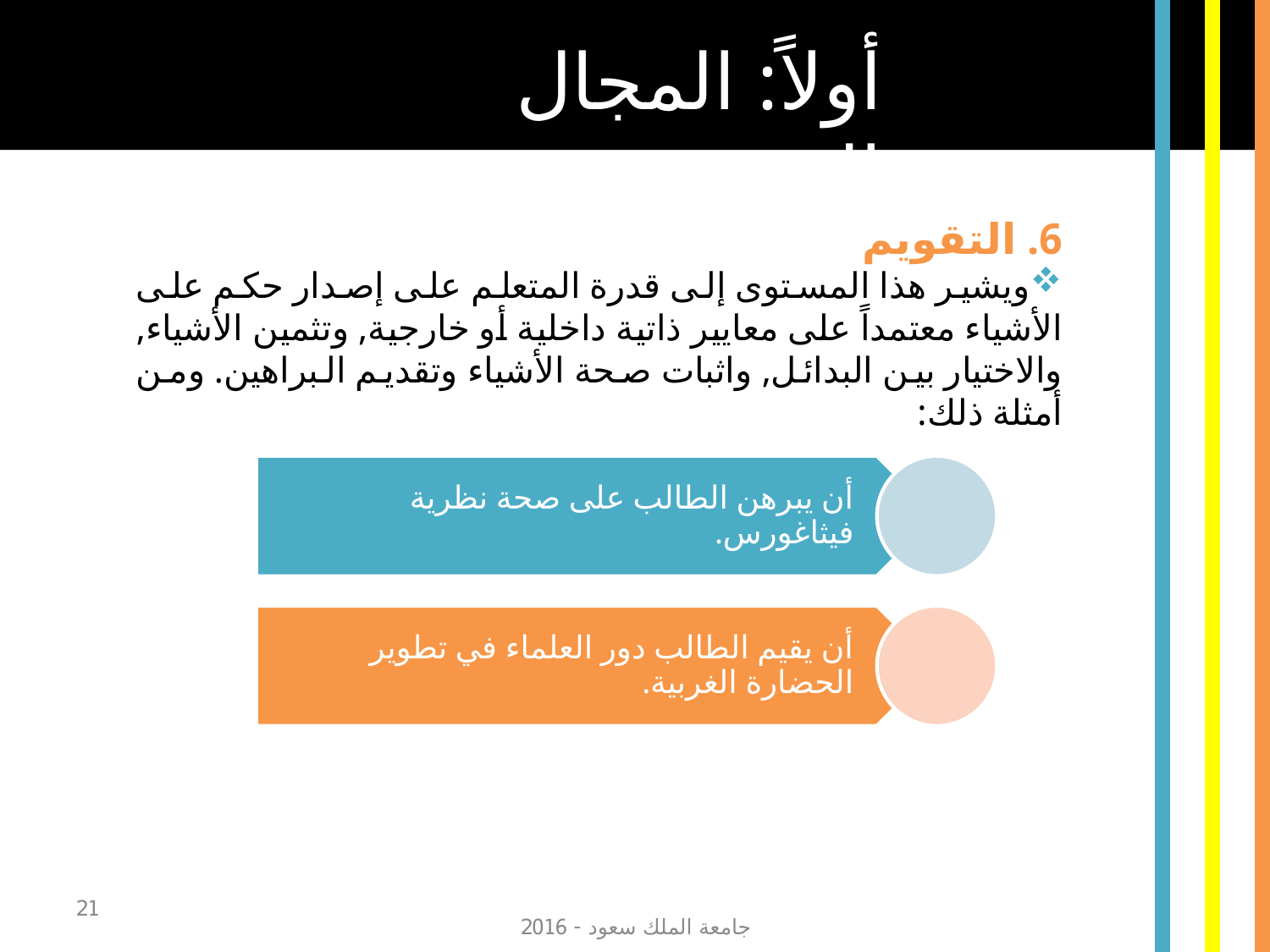

أولاً: المجال المعرفي
6. التقويم
ويشير هذا المستوى إلى قدرة المتعلم على إصدار حكم على الأشياء معتمداً على معايير ذاتية داخلية أو خارجية, وتثمين الأشياء, والاختيار بين البدائل, واثبات صحة الأشياء وتقديم البراهين. ومن أمثلة ذلك:
أن يبرهن الطالب على صحة نظرية فيثاغورس.
أن يقيم الطالب دور العلماء في تطوير الحضارة الغربية.
21
جامعة الملك سعود - 2016